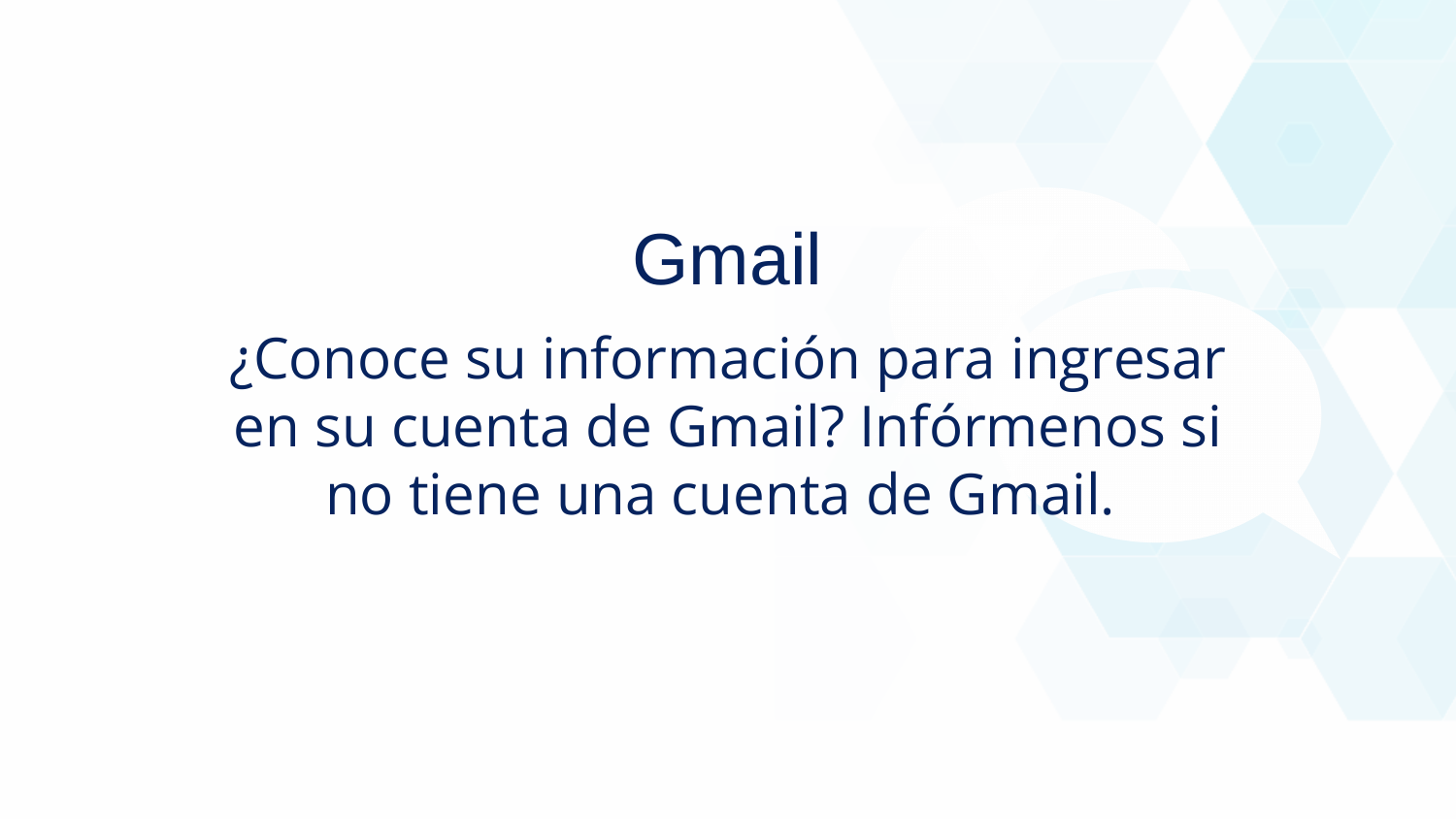

Gmail
¿Conoce su información para ingresar en su cuenta de Gmail? Infórmenos si no tiene una cuenta de Gmail.